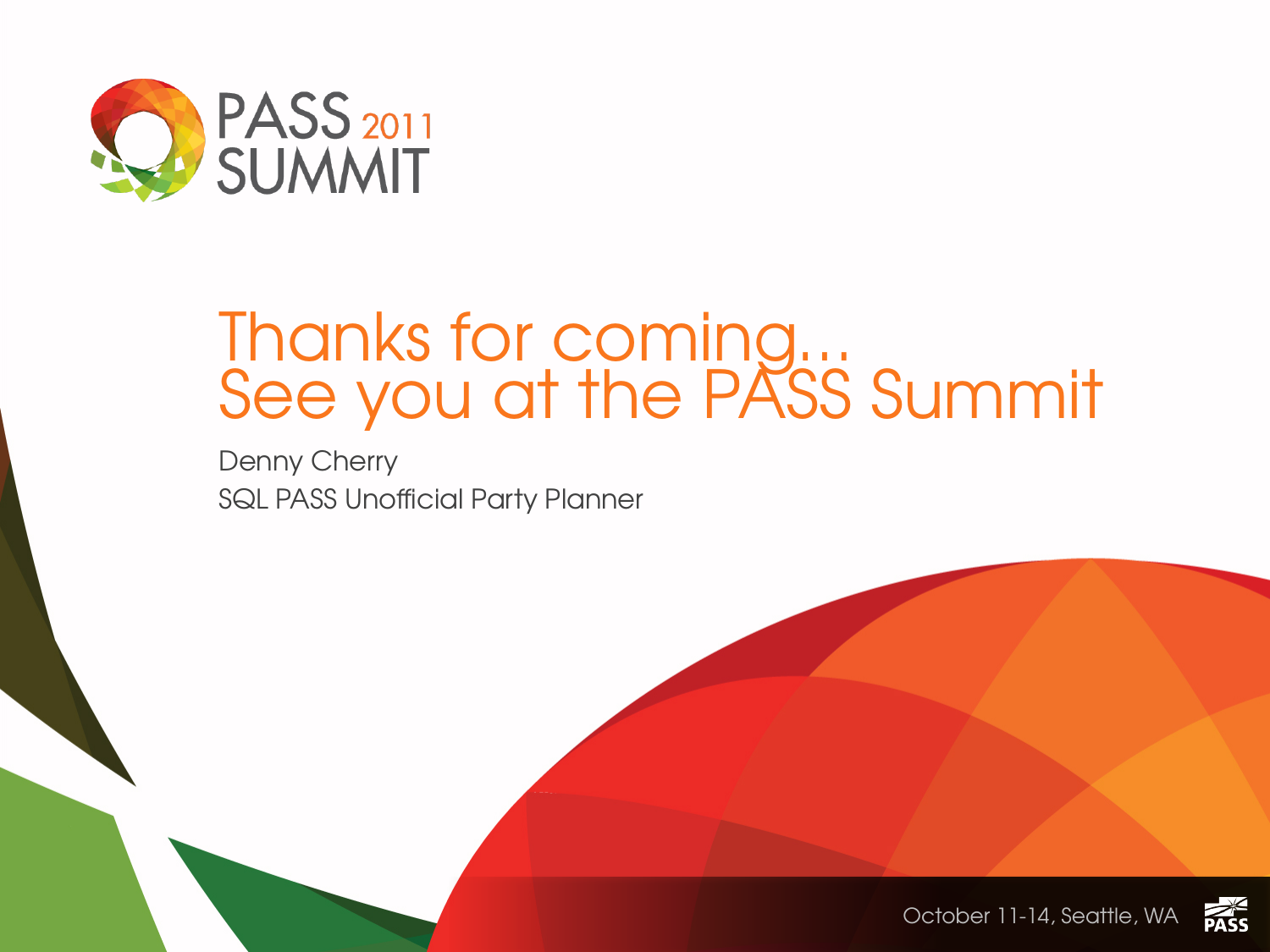

# Thanks for coming… See you at the PASS Summit
Denny Cherry
SQL PASS Unofficial Party Planner